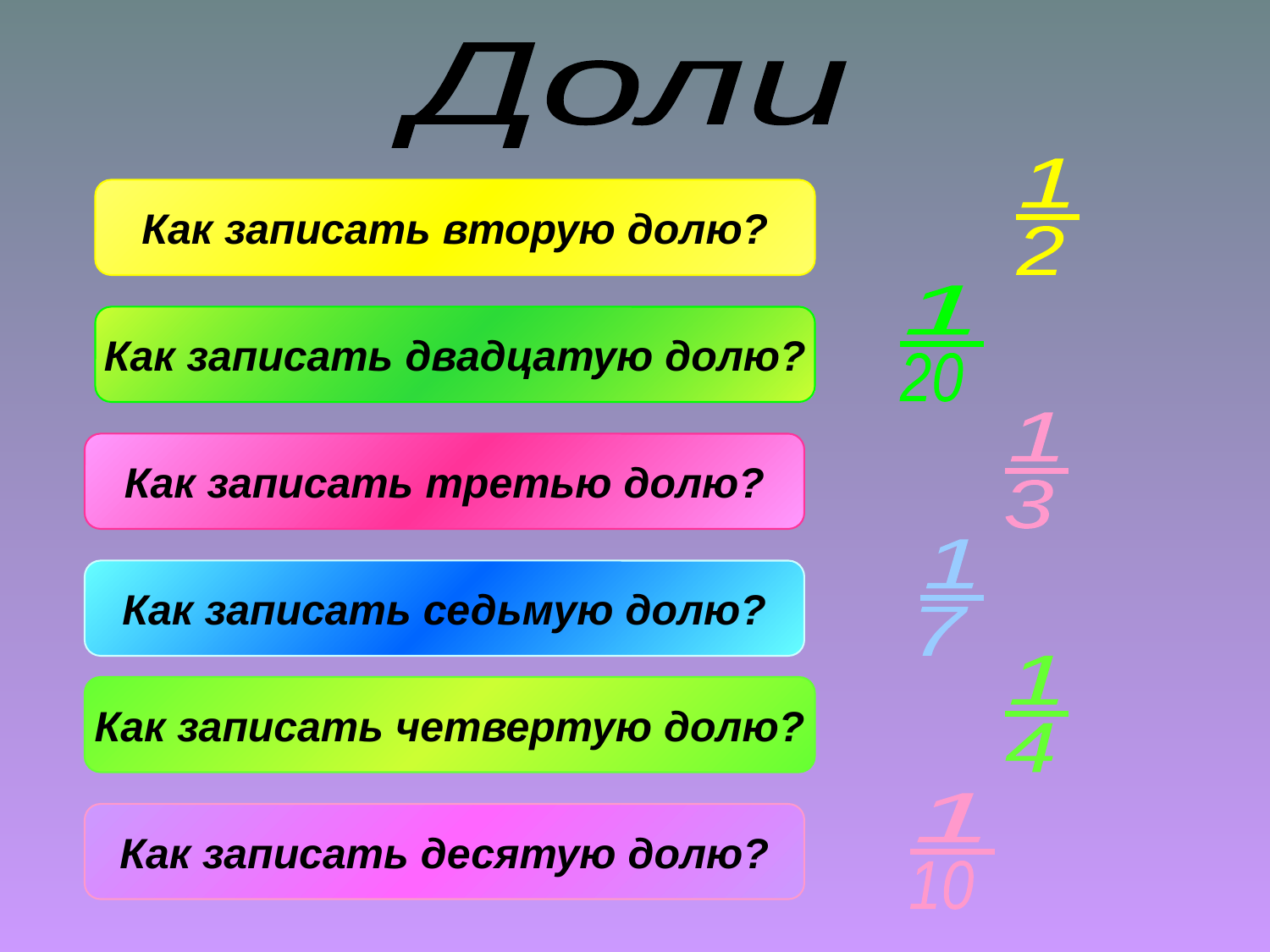

Доли
1
_
2
Как записать вторую долю?
1
_
20
Как записать двадцатую долю?
1
_
3
Как записать третью долю?
1
_
7
Как записать седьмую долю?
1
_
4
Как записать четвертую долю?
1
_
10
Как записать десятую долю?